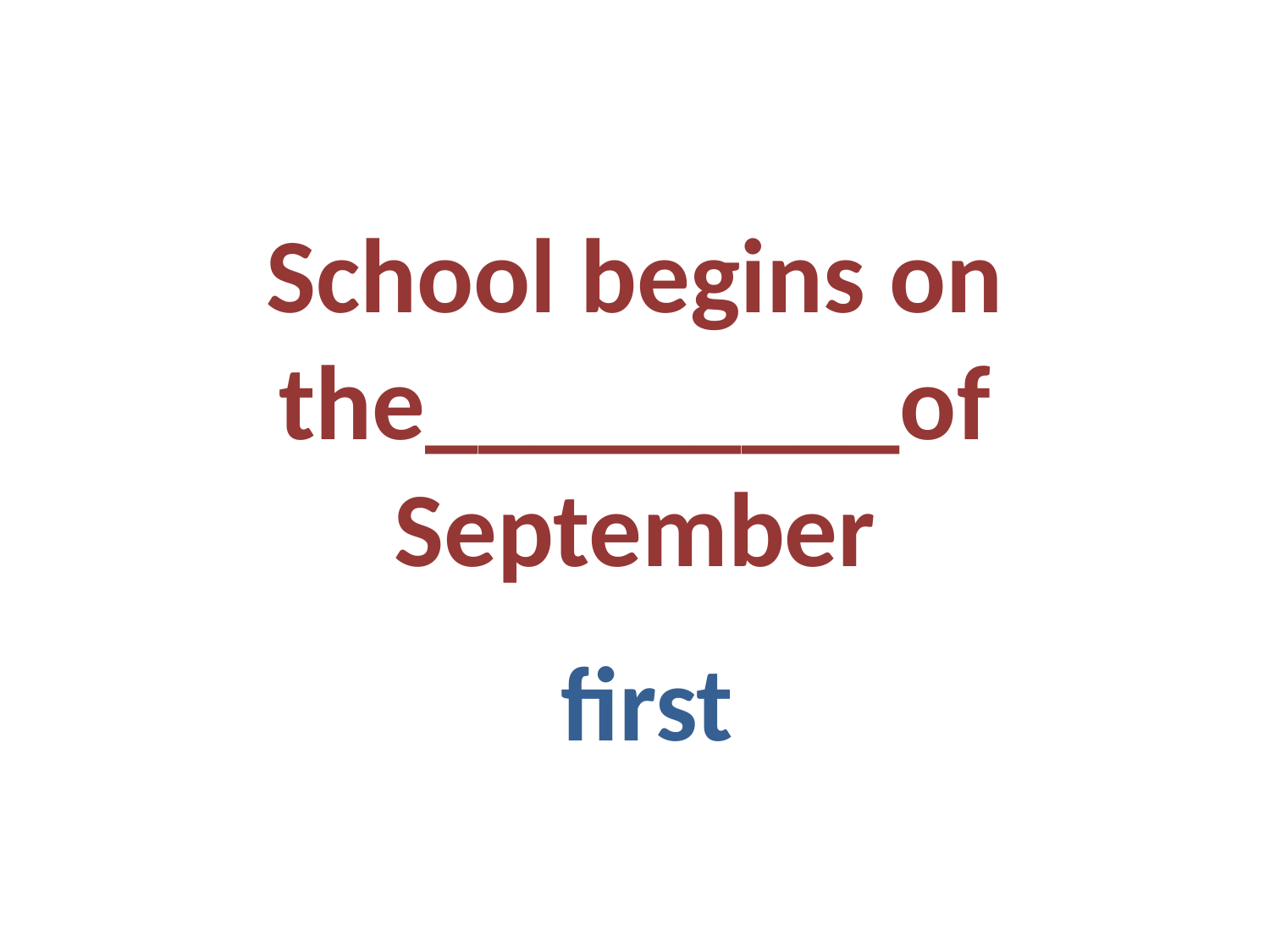

# School begins on the_________of September

 first